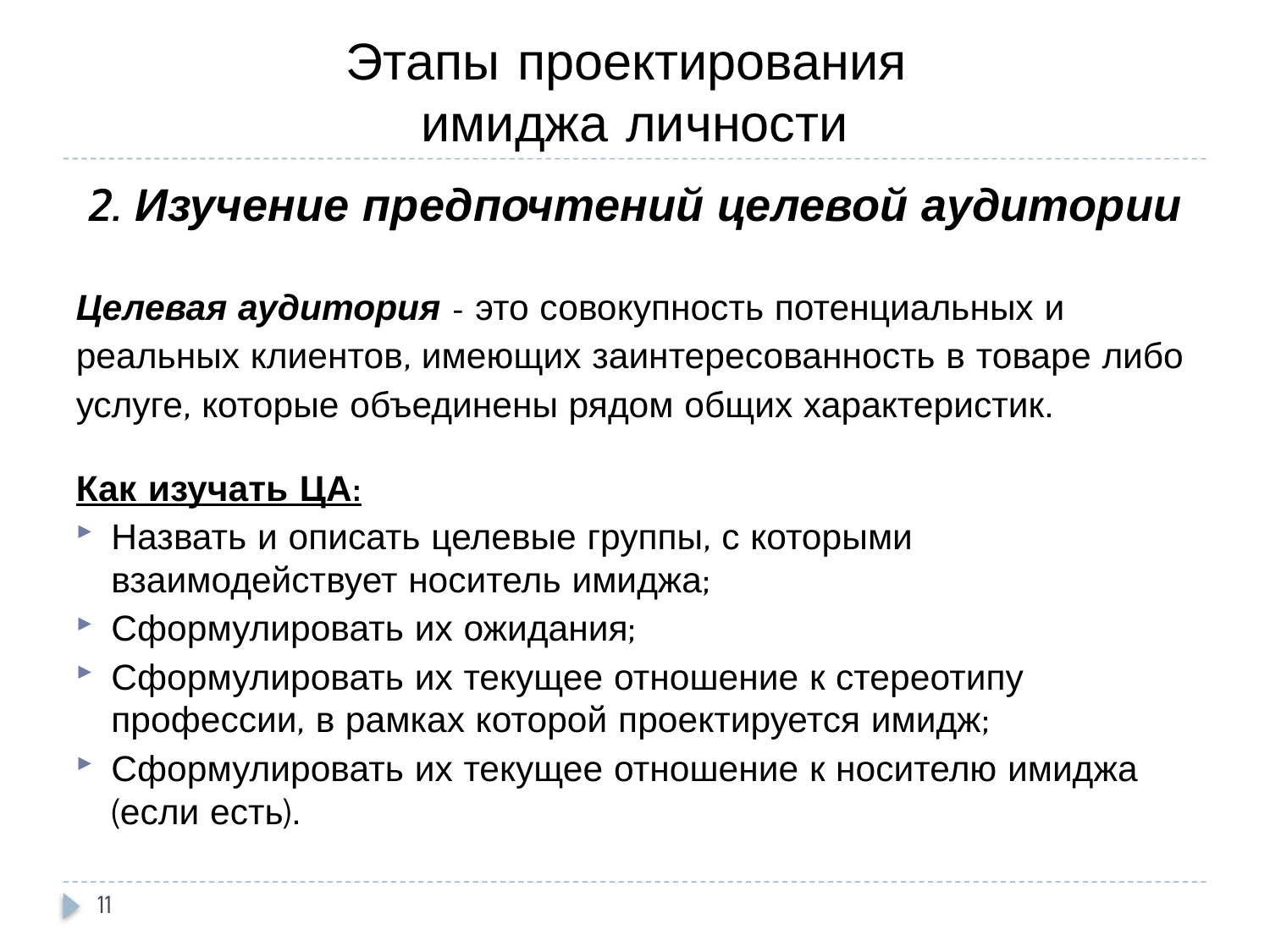

# Этапы проектирования имиджа личности
2. Изучение предпочтений целевой аудитории

Целевая аудитория - это совокупность потенциальных и
реальных клиентов, имеющих заинтересованность в товаре либо
услуге, которые объединены рядом общих характеристик.

Как изучать ЦА:
Назвать и описать целевые группы, с которыми взаимодействует носитель имиджа;
Сформулировать их ожидания;
Сформулировать их текущее отношение к стереотипу профессии, в рамках которой проектируется имидж;
Сформулировать их текущее отношение к носителю имиджа (если есть).

11